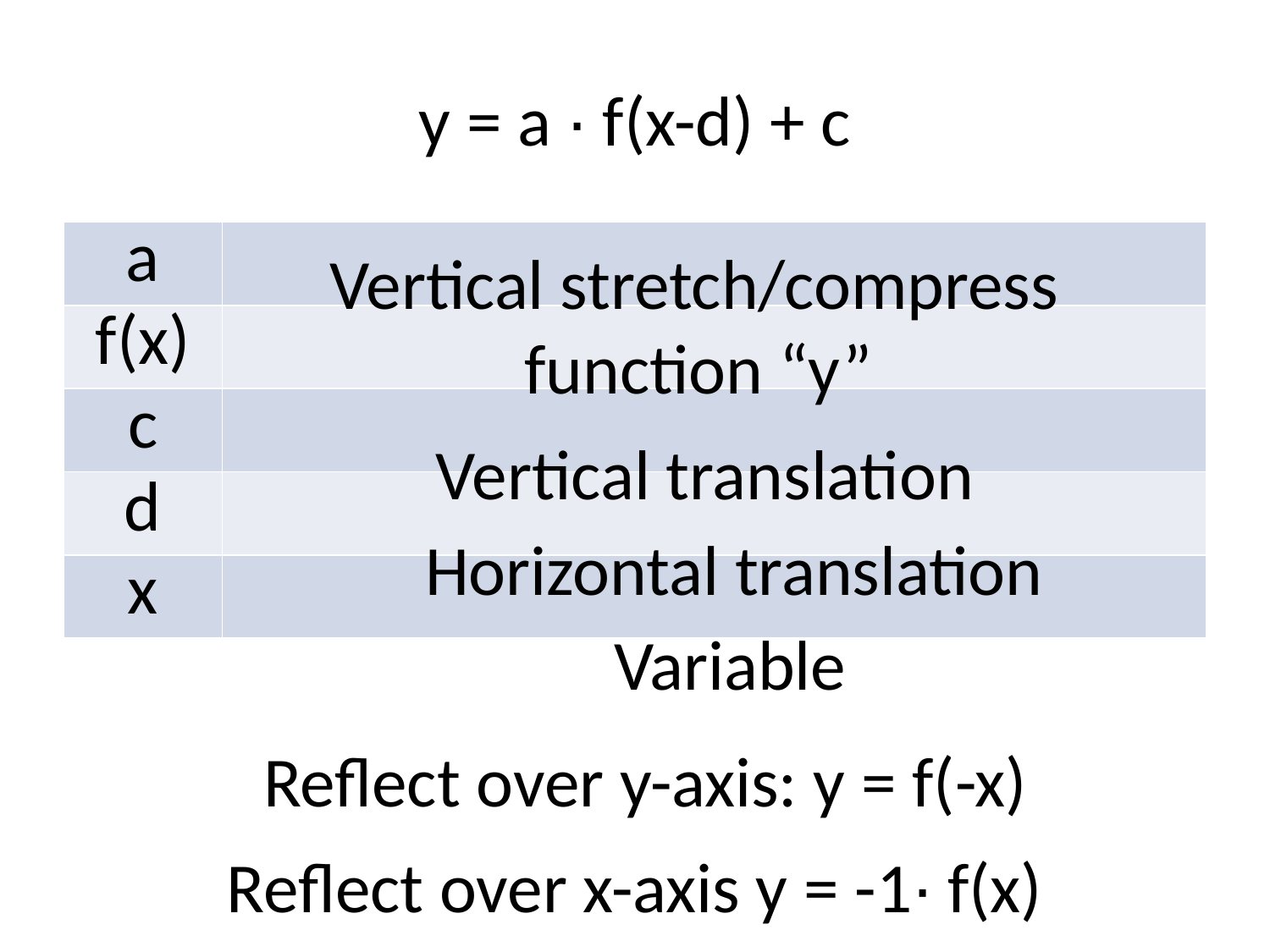

# y = a ∙ f(x-d) + c
| a |  |
| --- | --- |
| f(x) |  |
| c |  |
| d |  |
| x |  |
Vertical stretch/compress
function “y”
Vertical translation
Horizontal translation
Variable
Reflect over y-axis: y = f(-x)
Reflect over x-axis y = -1∙ f(x)